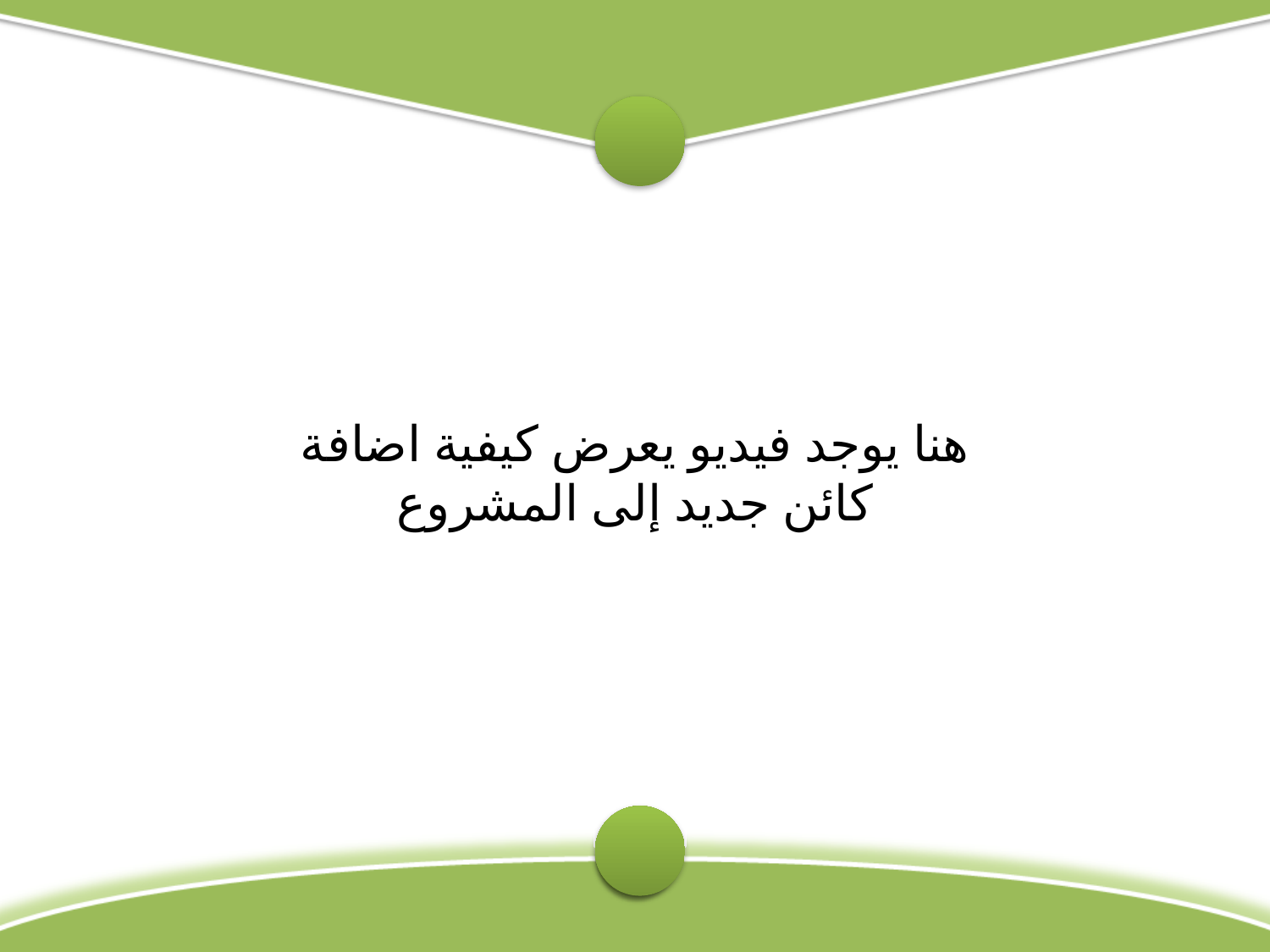

هنا يوجد فيديو يعرض كيفية اضافة كائن جديد إلى المشروع